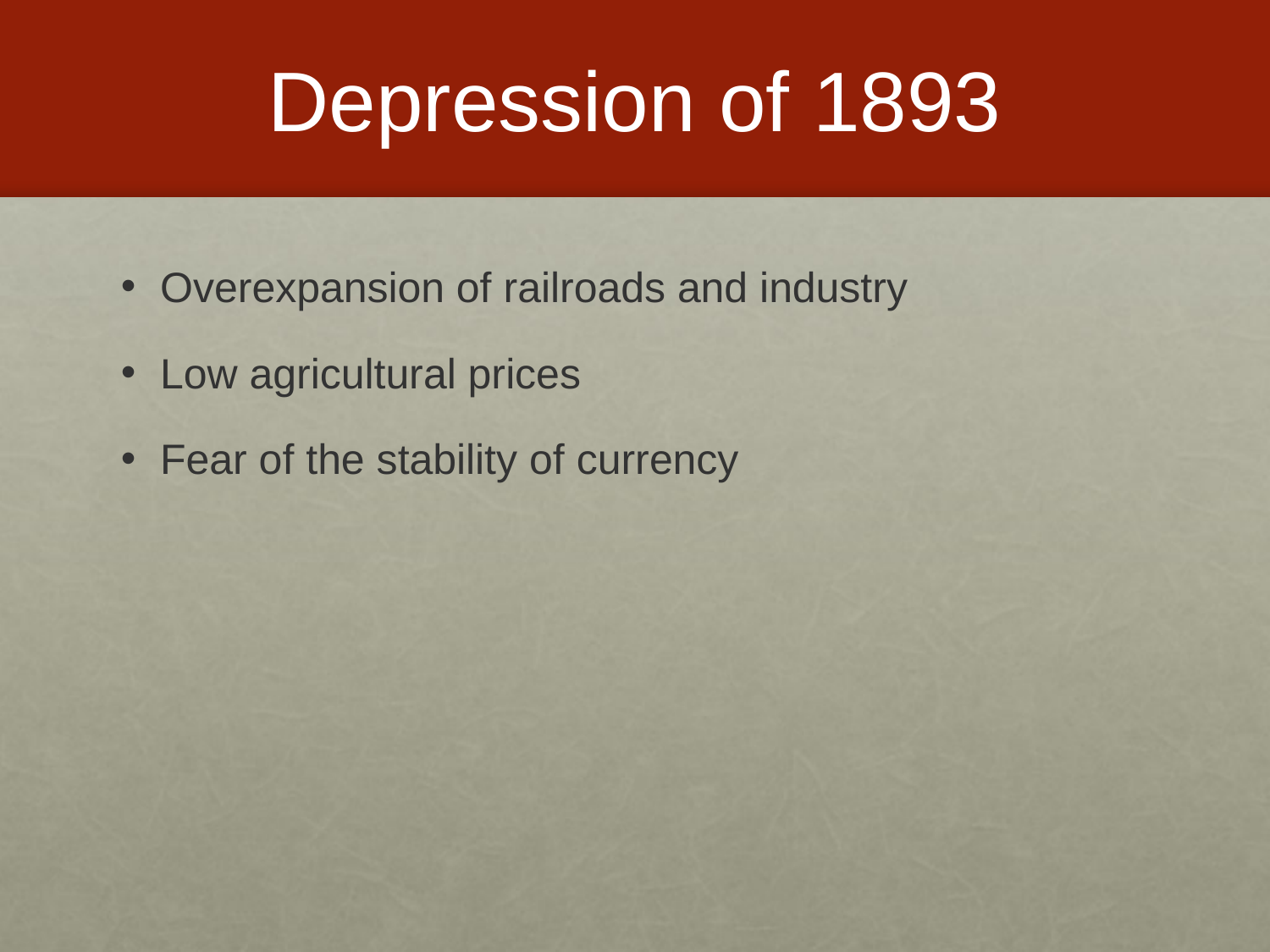

# Depression of 1893
Overexpansion of railroads and industry
Low agricultural prices
Fear of the stability of currency